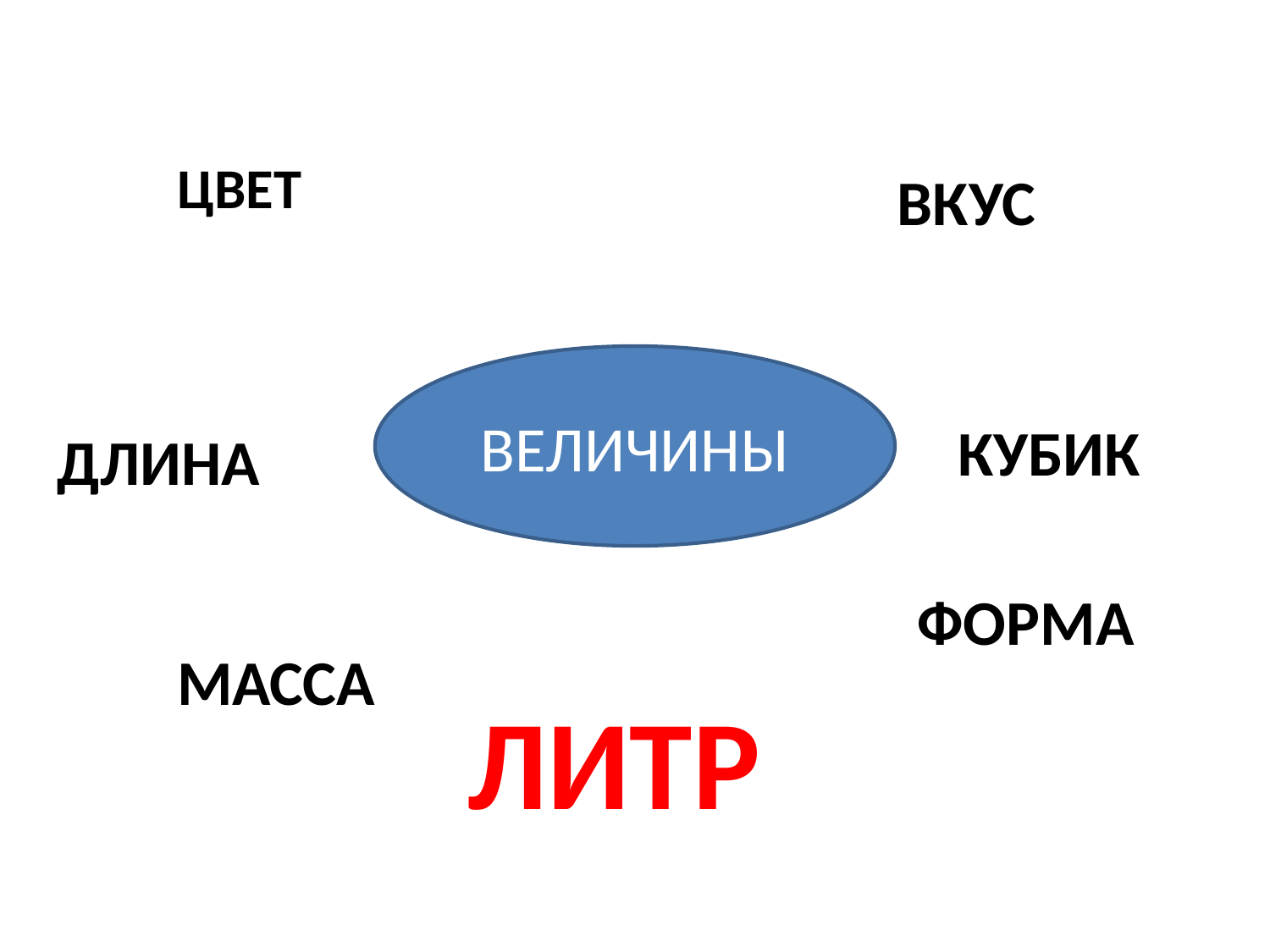

ЦВЕТ
ВКУС
ВЕЛИЧИНЫ
КУБИК
ДЛИНА
ФОРМА
МАССА
ЛИТР